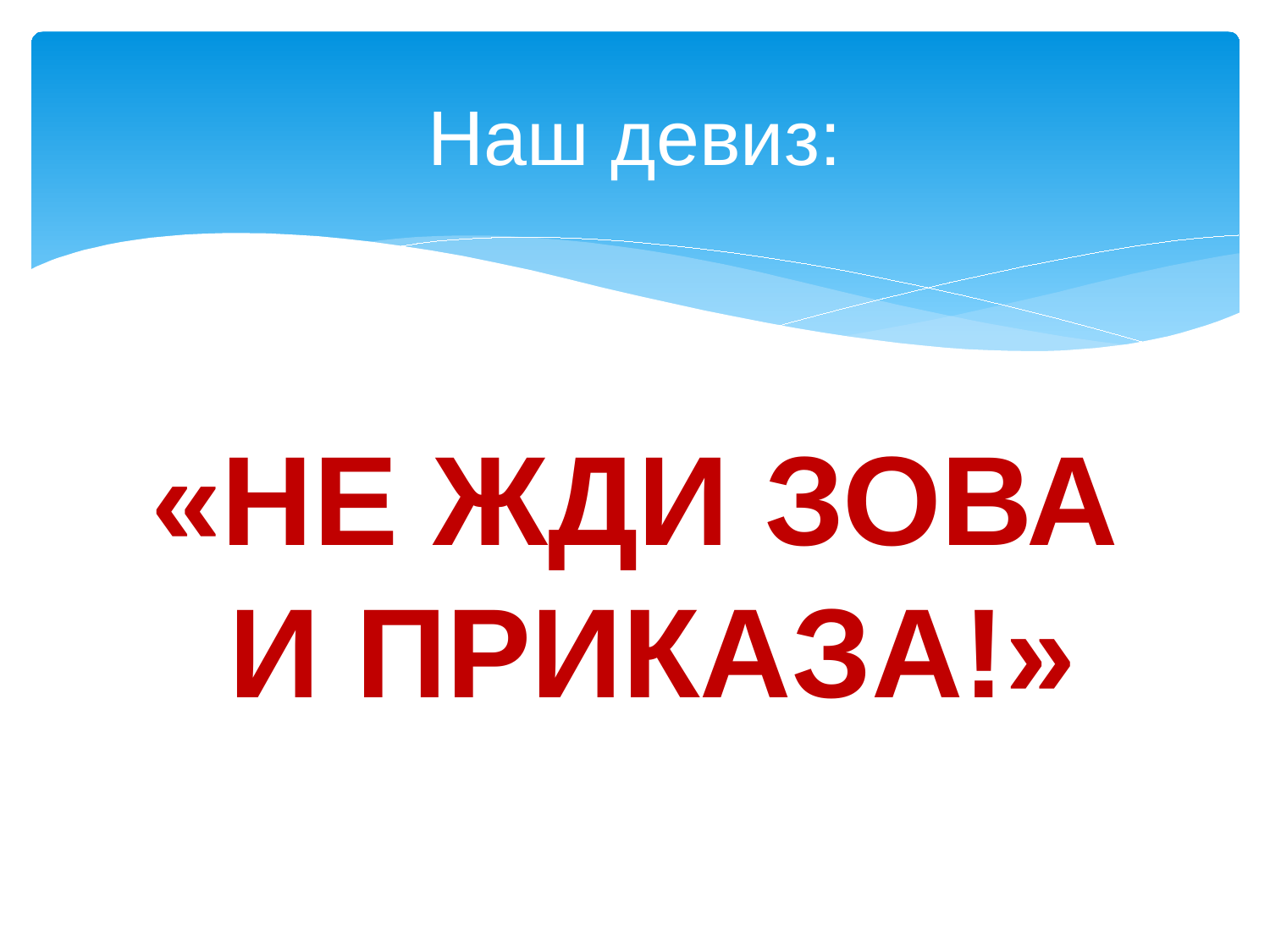

# Наш девиз:
«НЕ ЖДИ ЗОВА
 И ПРИКАЗА!»